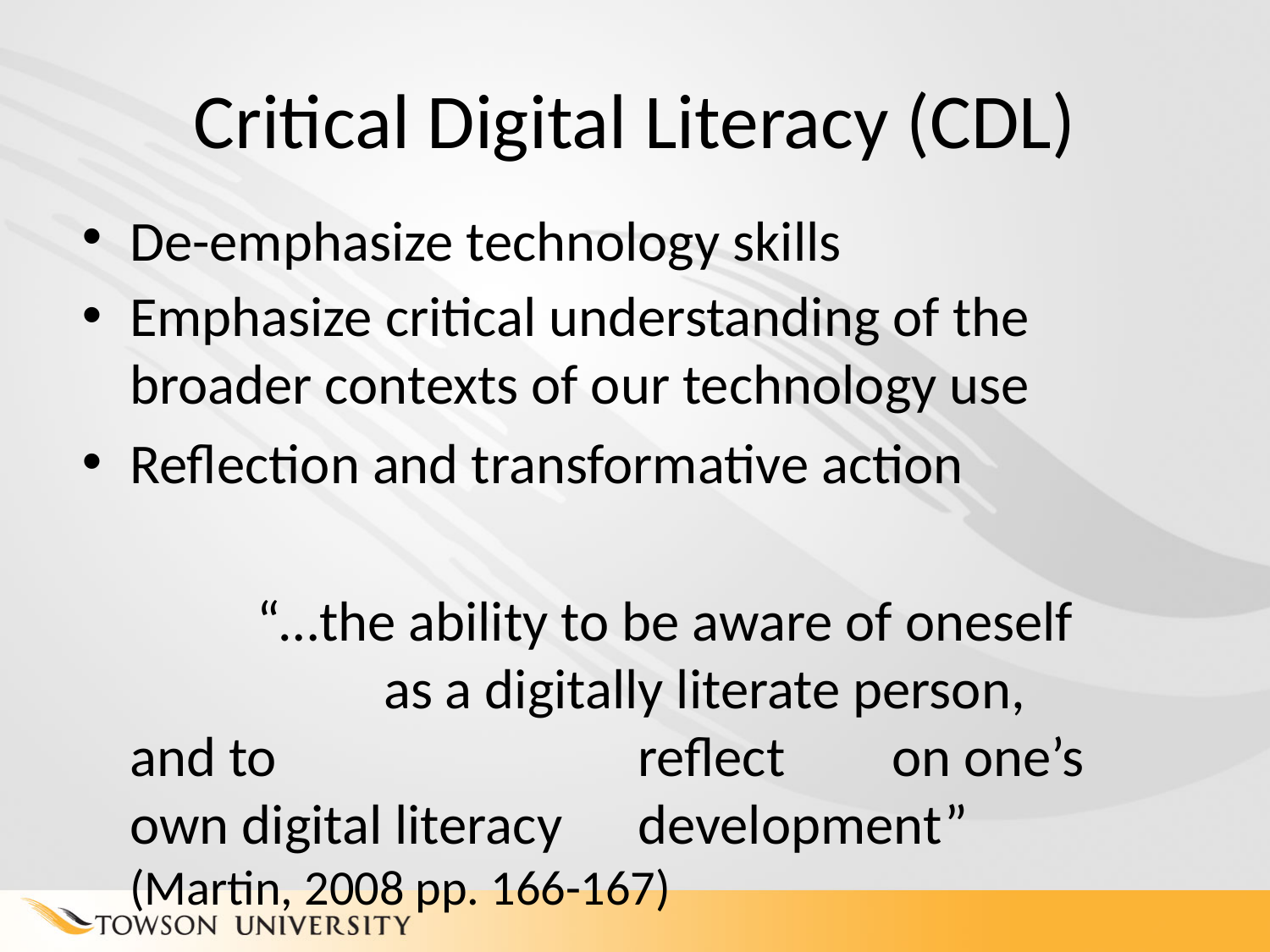

# Critical Digital Literacy (CDL)
De-emphasize technology skills
Emphasize critical understanding of the broader contexts of our technology use
Reflection and transformative action

		“…the ability to be aware of oneself 		as a digitally literate person, and to 			reflect 	on one’s own digital literacy   	development” (Martin, 2008 pp. 166-167)